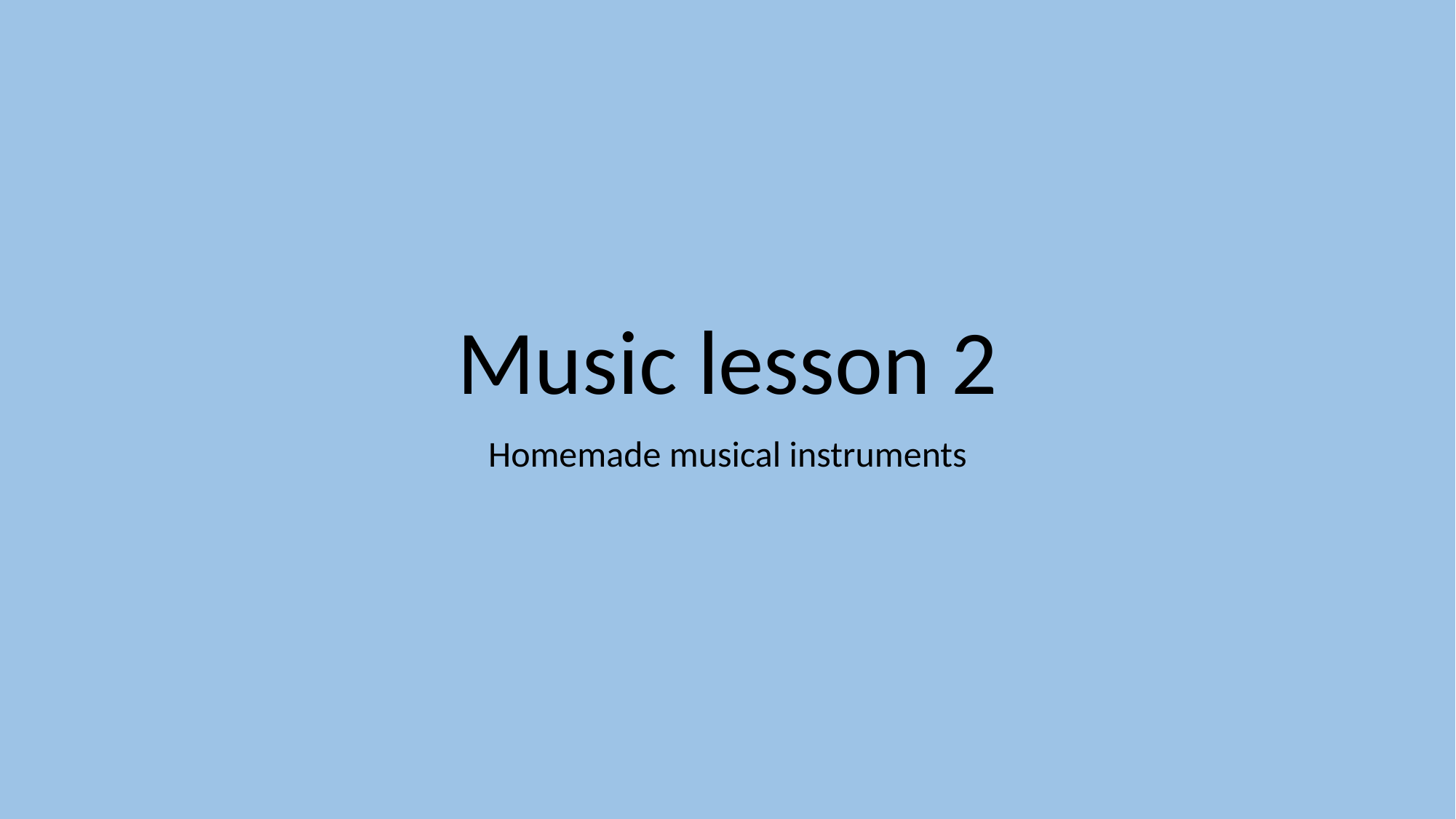

# Music lesson 2
Homemade musical instruments